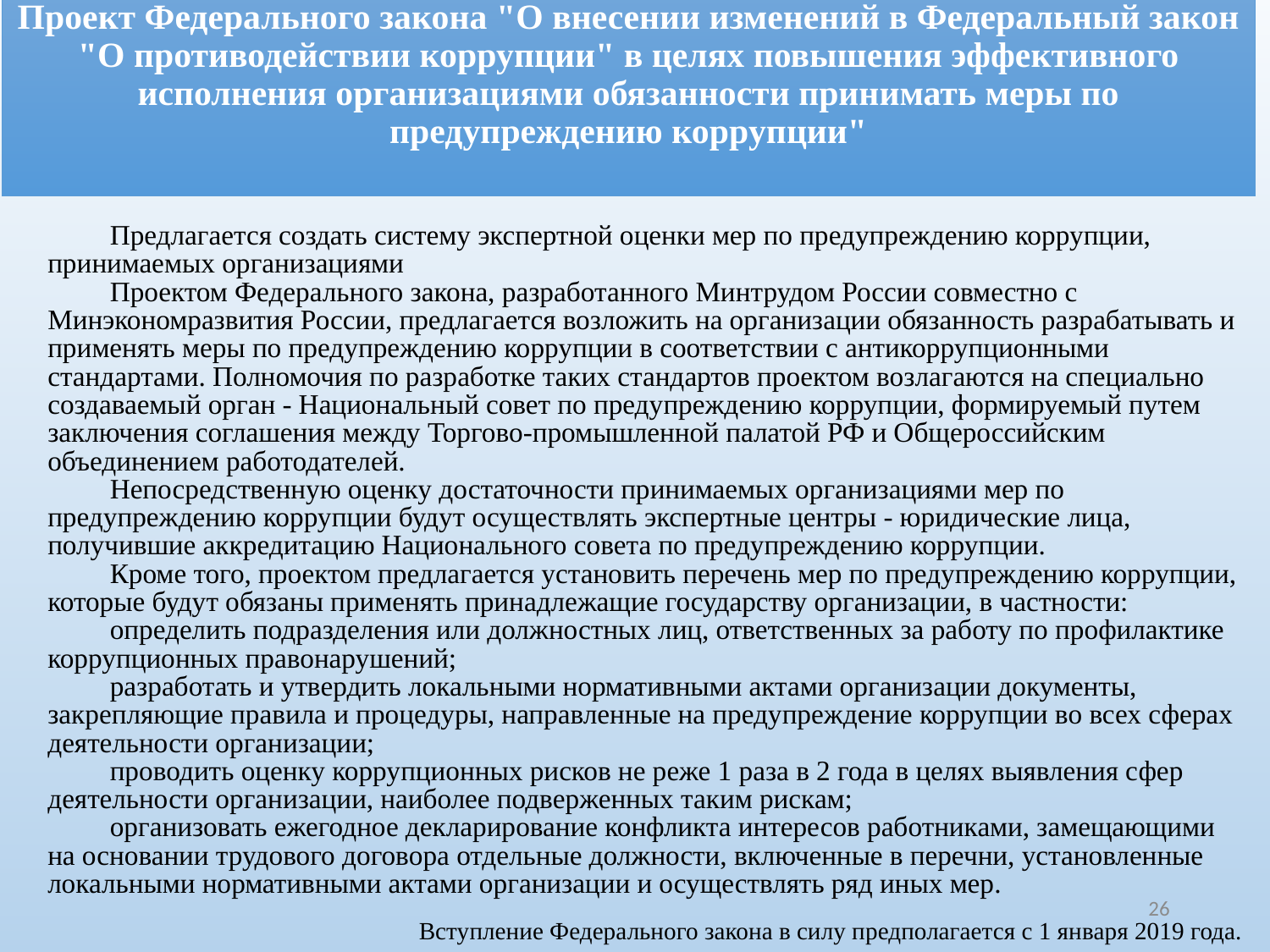

# Проект Федерального закона "О внесении изменений в Федеральный закон "О противодействии коррупции" в целях повышения эффективного исполнения организациями обязанности принимать меры по предупреждению коррупции"
Предлагается создать систему экспертной оценки мер по предупреждению коррупции, принимаемых организациями
Проектом Федерального закона, разработанного Минтрудом России совместно с Минэкономразвития России, предлагается возложить на организации обязанность разрабатывать и применять меры по предупреждению коррупции в соответствии с антикоррупционными стандартами. Полномочия по разработке таких стандартов проектом возлагаются на специально создаваемый орган - Национальный совет по предупреждению коррупции, формируемый путем заключения соглашения между Торгово-промышленной палатой РФ и Общероссийским объединением работодателей.
Непосредственную оценку достаточности принимаемых организациями мер по предупреждению коррупции будут осуществлять экспертные центры - юридические лица, получившие аккредитацию Национального совета по предупреждению коррупции.
Кроме того, проектом предлагается установить перечень мер по предупреждению коррупции, которые будут обязаны применять принадлежащие государству организации, в частности:
определить подразделения или должностных лиц, ответственных за работу по профилактике коррупционных правонарушений;
разработать и утвердить локальными нормативными актами организации документы, закрепляющие правила и процедуры, направленные на предупреждение коррупции во всех сферах деятельности организации;
проводить оценку коррупционных рисков не реже 1 раза в 2 года в целях выявления сфер деятельности организации, наиболее подверженных таким рискам;
организовать ежегодное декларирование конфликта интересов работниками, замещающими на основании трудового договора отдельные должности, включенные в перечни, установленные локальными нормативными актами организации и осуществлять ряд иных мер.

Вступление Федерального закона в силу предполагается с 1 января 2019 года.
26